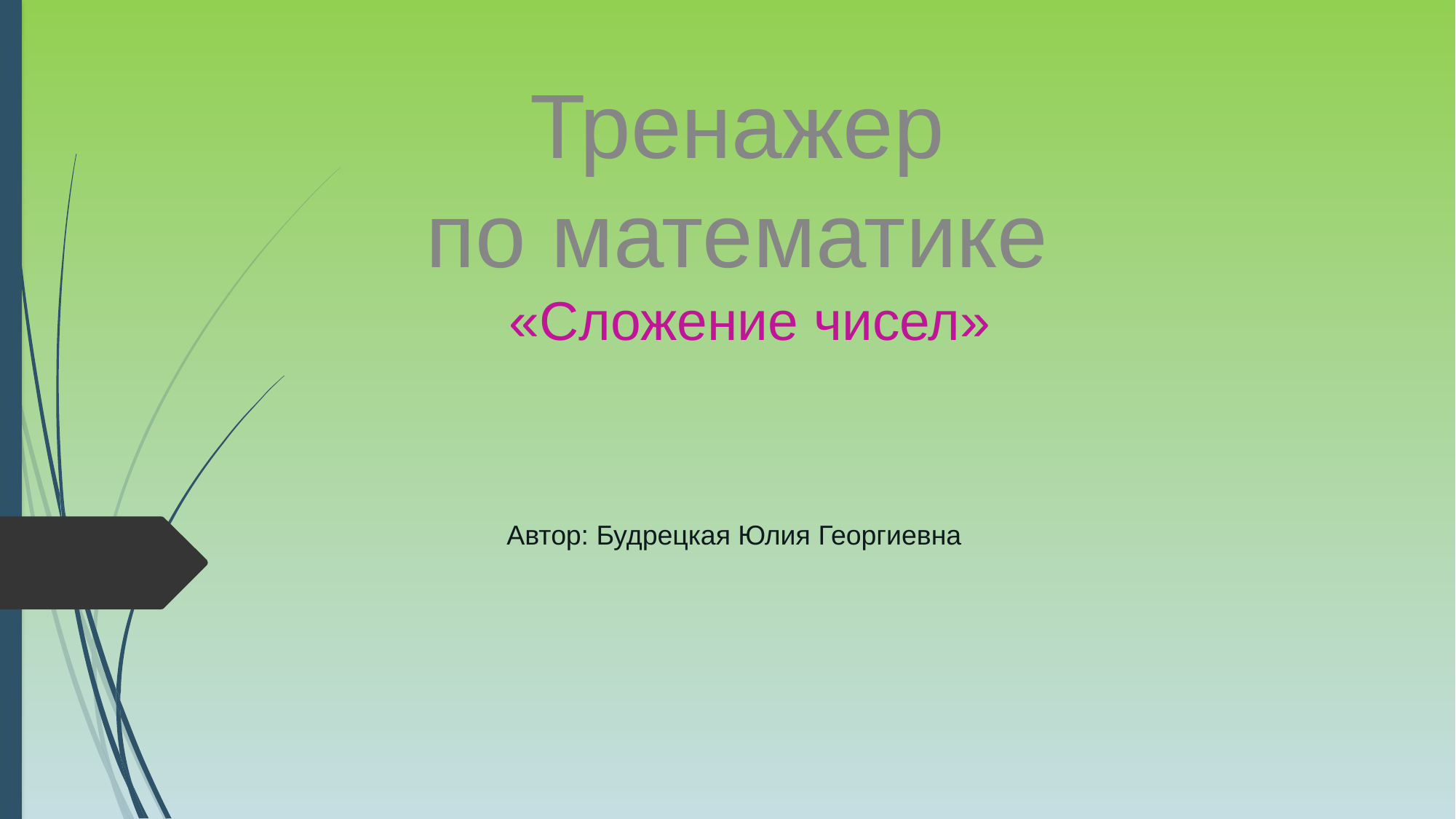

# Тренажер по математике «Сложение чисел»
Автор: Будрецкая Юлия Георгиевна